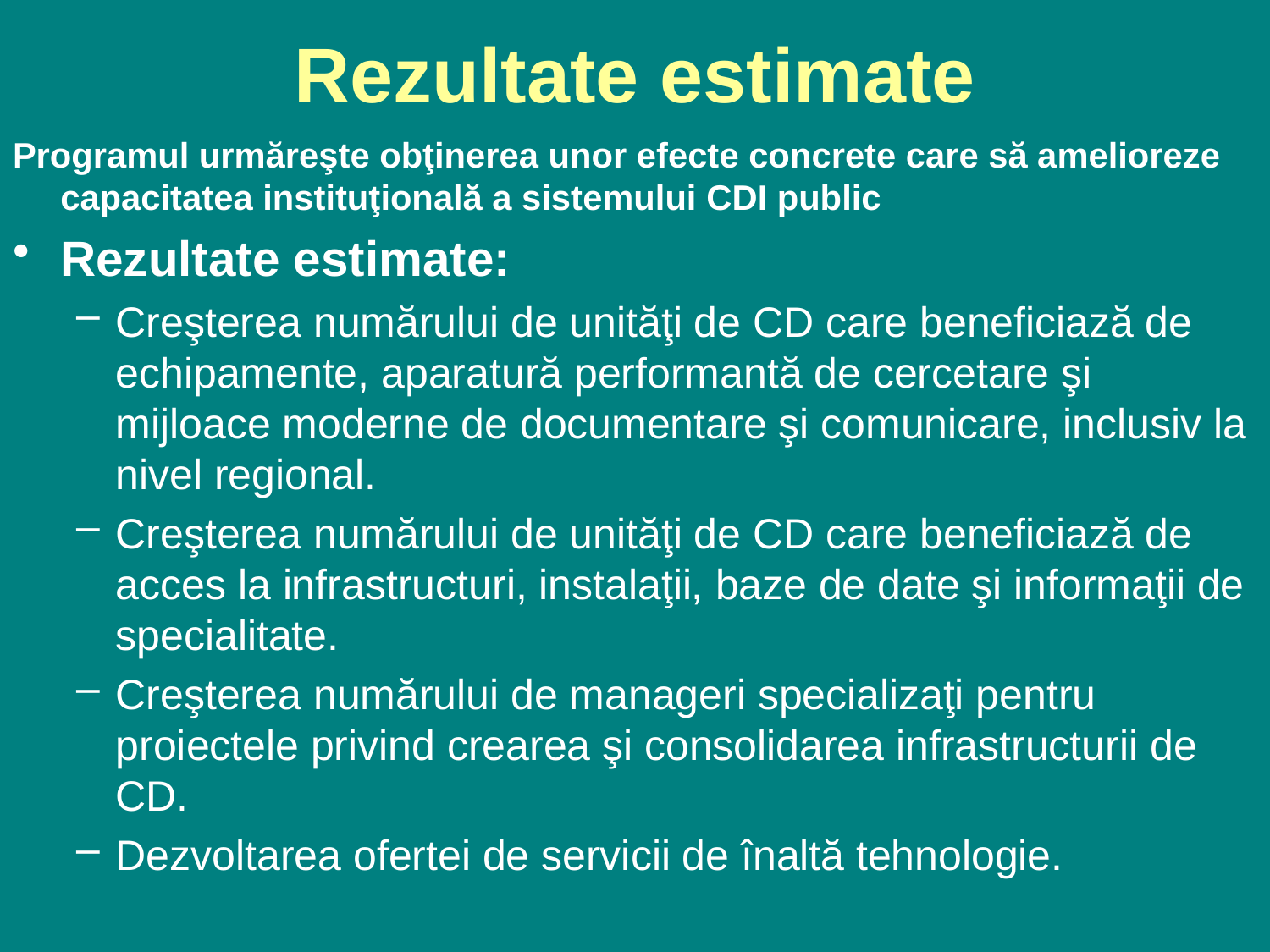

# Rezultate estimate
Programul urmăreşte obţinerea unor efecte concrete care să amelioreze capacitatea instituţională a sistemului CDI public
Rezultate estimate:
Creşterea numărului de unităţi de CD care beneficiază de echipamente, aparatură performantă de cercetare şi mijloace moderne de documentare şi comunicare, inclusiv la nivel regional.
Creşterea numărului de unităţi de CD care beneficiază de acces la infrastructuri, instalaţii, baze de date şi informaţii de specialitate.
Creşterea numărului de manageri specializaţi pentru proiectele privind crearea şi consolidarea infrastructurii de CD.
Dezvoltarea ofertei de servicii de înaltă tehnologie.